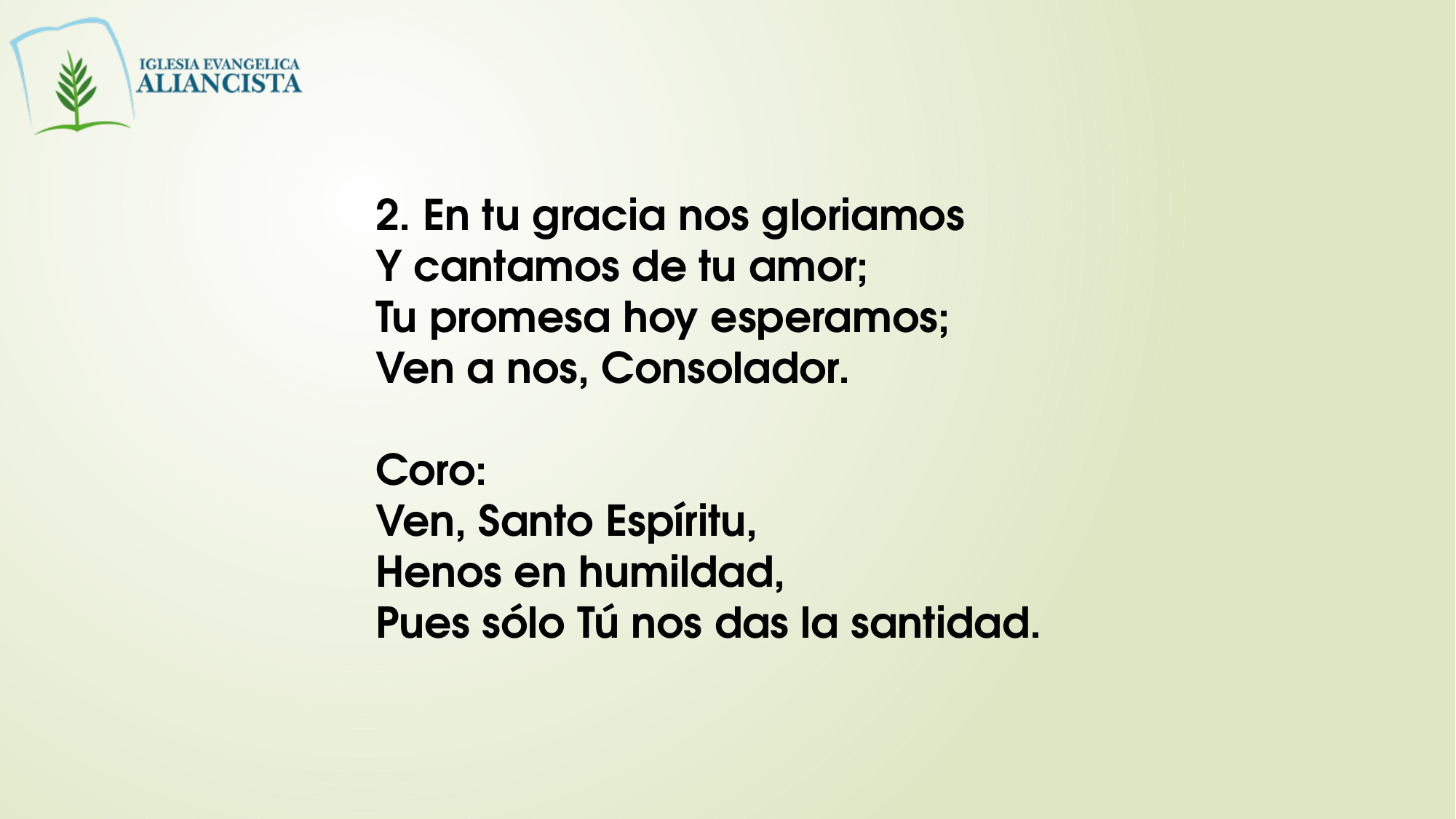

2. En tu gracia nos gloriamos
Y cantamos de tu amor;
Tu promesa hoy esperamos;
Ven a nos, Consolador.

Coro:
Ven, Santo Espíritu,
Henos en humildad,
Pues sólo Tú nos das la santidad.